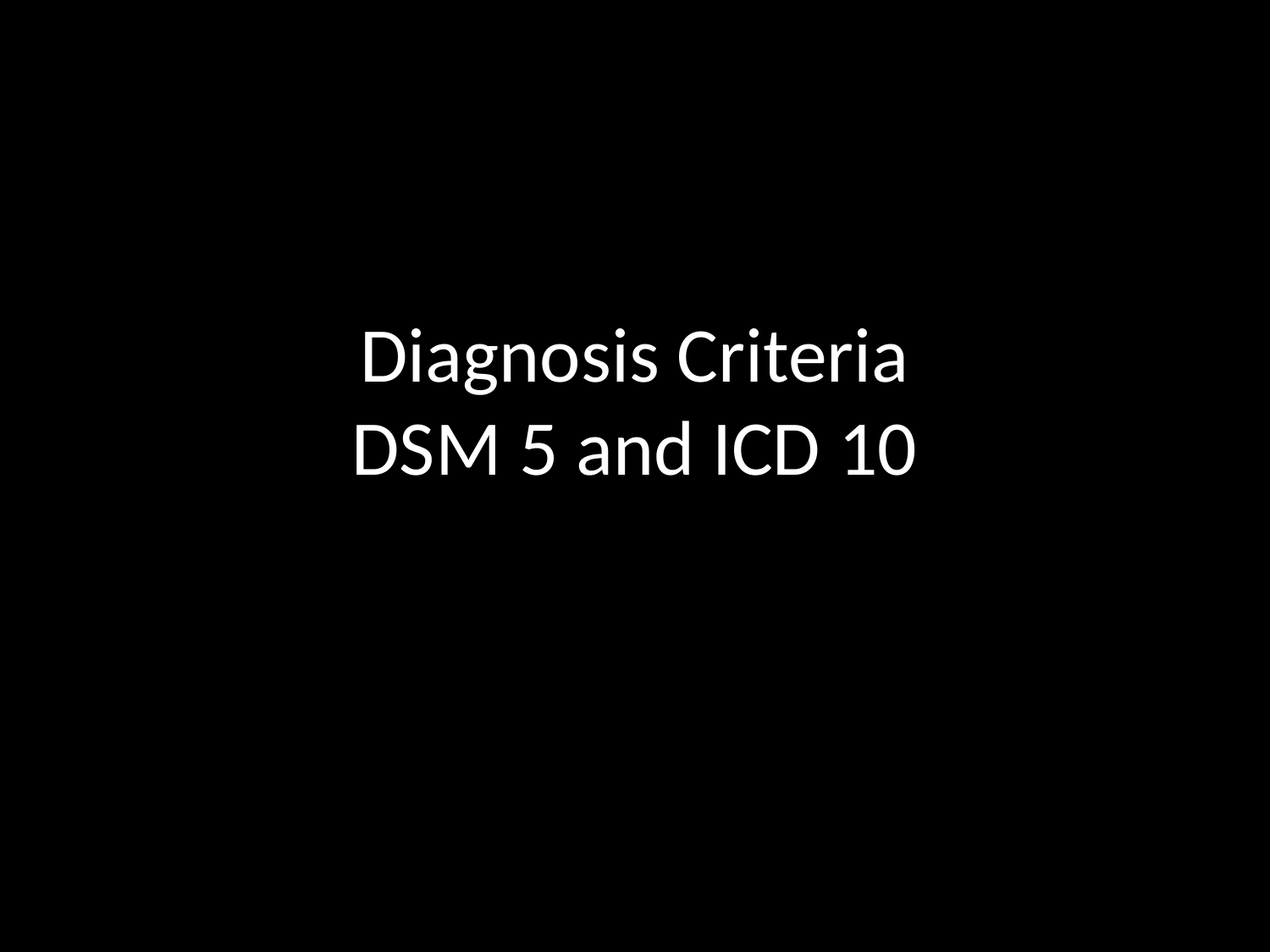

# Diagnosis Criteria DSM 5 and ICD 10